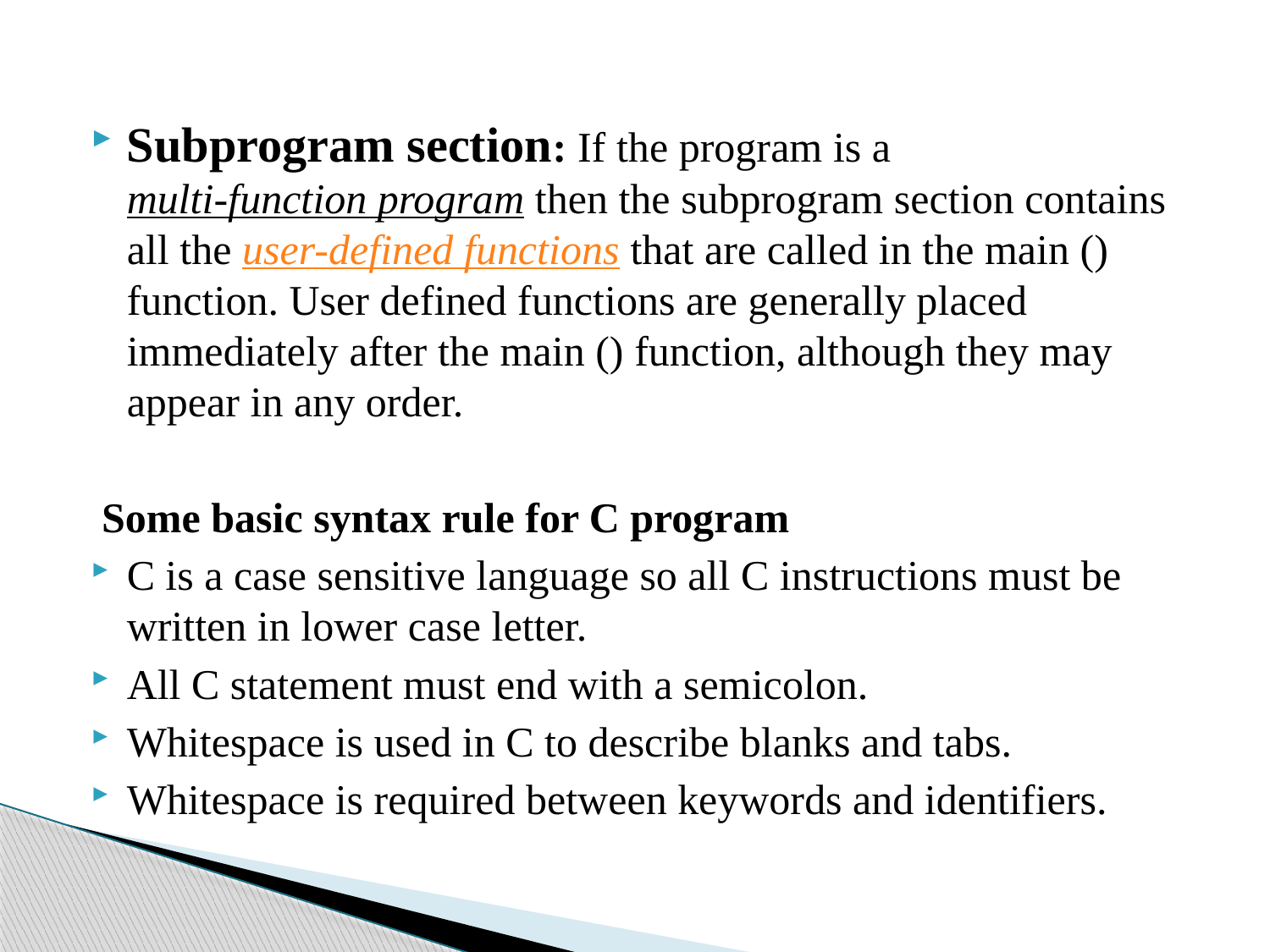

Subprogram section: If the program is a multi-function program then the subprogram section contains all the user-defined functions that are called in the main () function. User defined functions are generally placed immediately after the main () function, although they may appear in any order.

 Some basic syntax rule for C program
C is a case sensitive language so all C instructions must be written in lower case letter.
All C statement must end with a semicolon.
Whitespace is used in C to describe blanks and tabs.
Whitespace is required between keywords and identifiers.